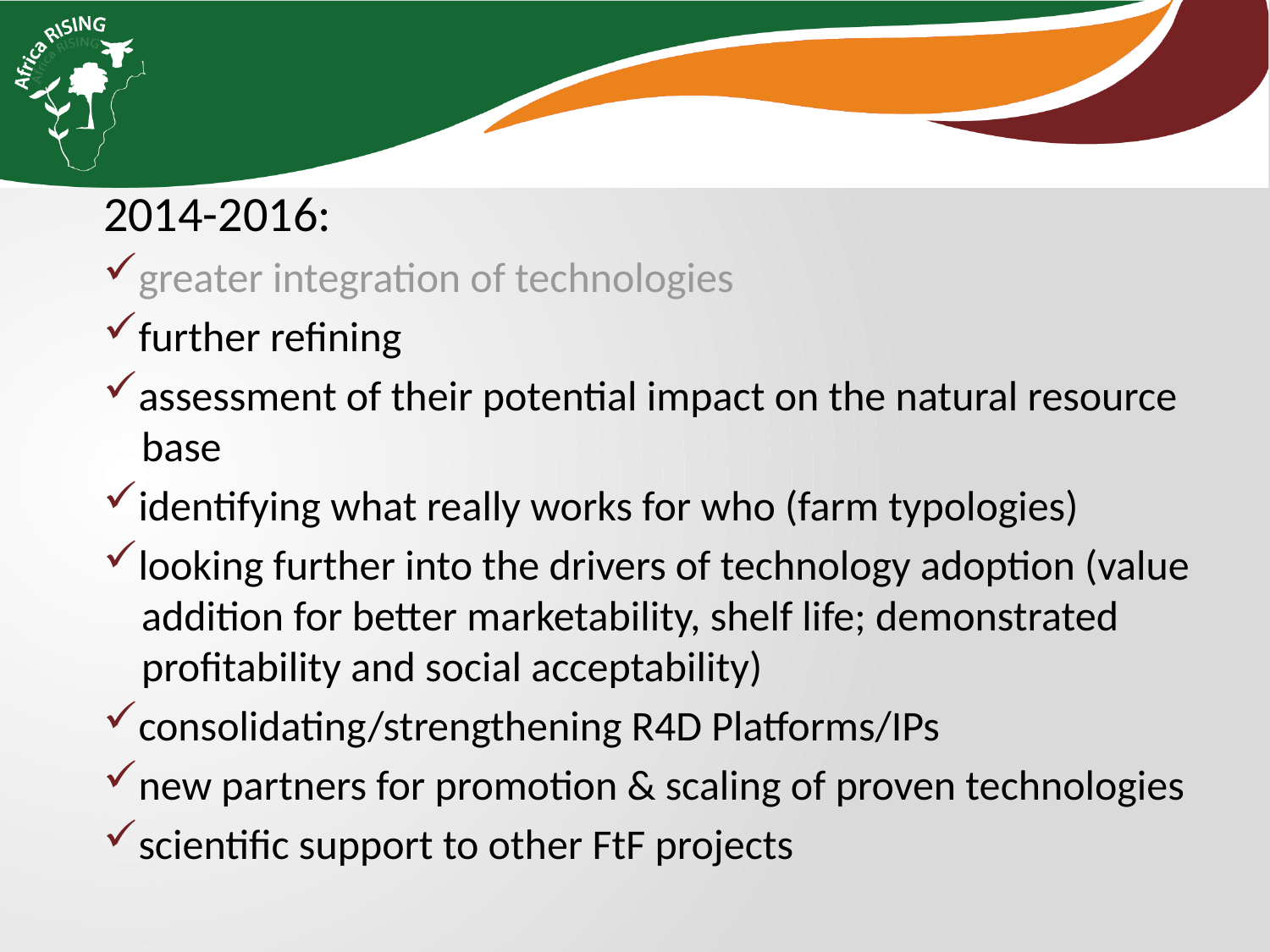

2014-2016:
greater integration of technologies
further refining
assessment of their potential impact on the natural resource
    base
identifying what really works for who (farm typologies)
looking further into the drivers of technology adoption (value
    addition for better marketability, shelf life; demonstrated
    profitability and social acceptability)
consolidating/strengthening R4D Platforms/IPs
new partners for promotion & scaling of proven technologies
scientific support to other FtF projects